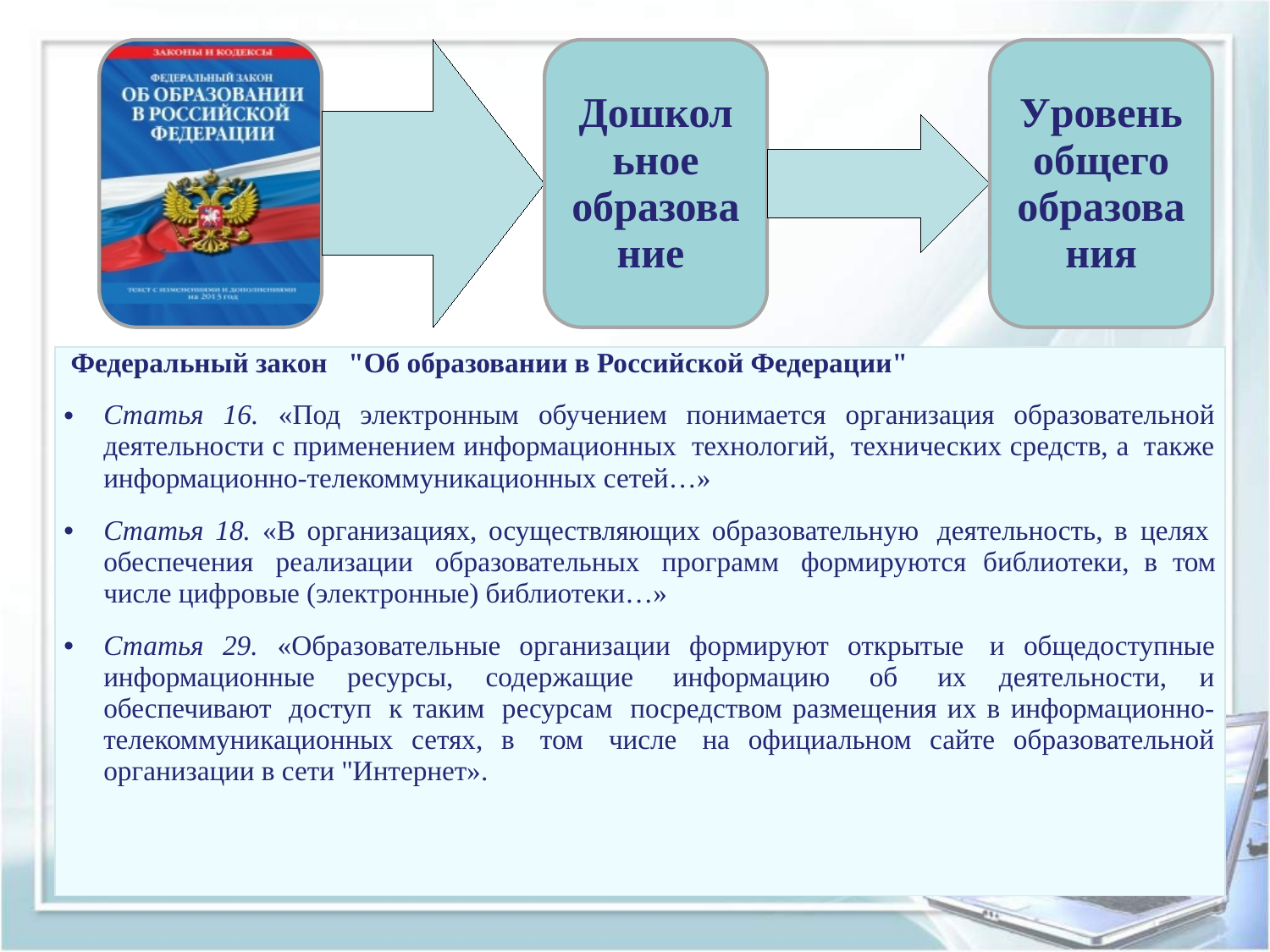

Дошкольное образование
Уровень общего образования
| Федеральный закон   "Об образовании в Российской Федерации" Статья 16. «Под электронным обучением понимается организация образовательной деятельности с применением информационных  технологий,  технических средств, а  также информационно-телекоммуникационных сетей…» Статья 18. «В организациях, осуществляющих образовательную  деятельность, в целях  обеспечения  реализации  образовательных  программ  формируются библиотеки, в том числе цифровые (электронные) библиотеки…» Статья 29. «Образовательные организации формируют открытые  и общедоступные информационные ресурсы, содержащие  информацию  об  их деятельности, и обеспечивают  доступ  к таким  ресурсам  посредством размещения их в информационно-телекоммуникационных сетях, в  том  числе  на официальном сайте образовательной организации в сети "Интернет». |
| --- |